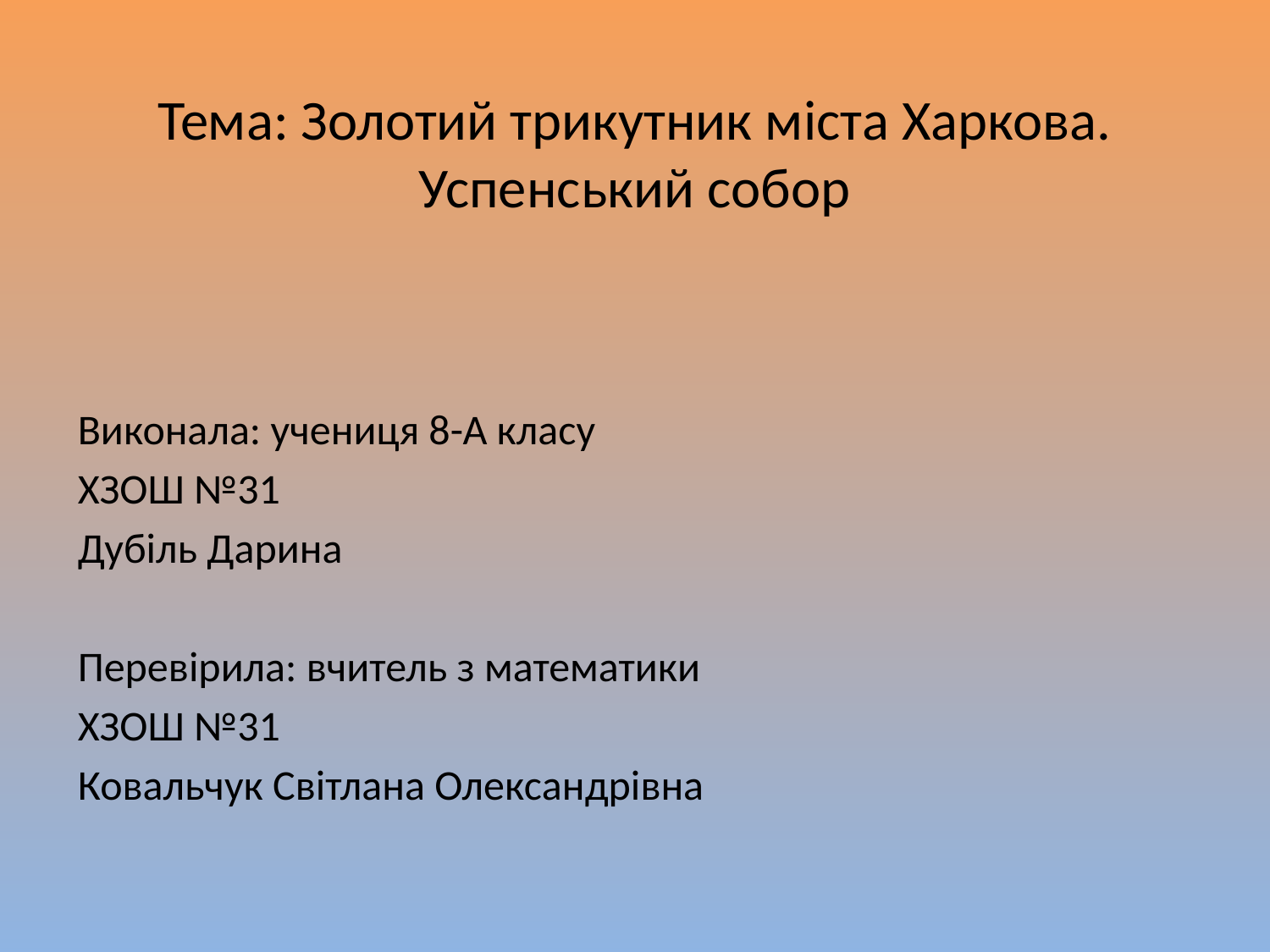

# Тема: Золотий трикутник міста Харкова. Успенський собор
Виконала: учениця 8-А класу
ХЗОШ №31
Дубіль Дарина

Перевірила: вчитель з математики
ХЗОШ №31
Ковальчук Світлана Олександрівна